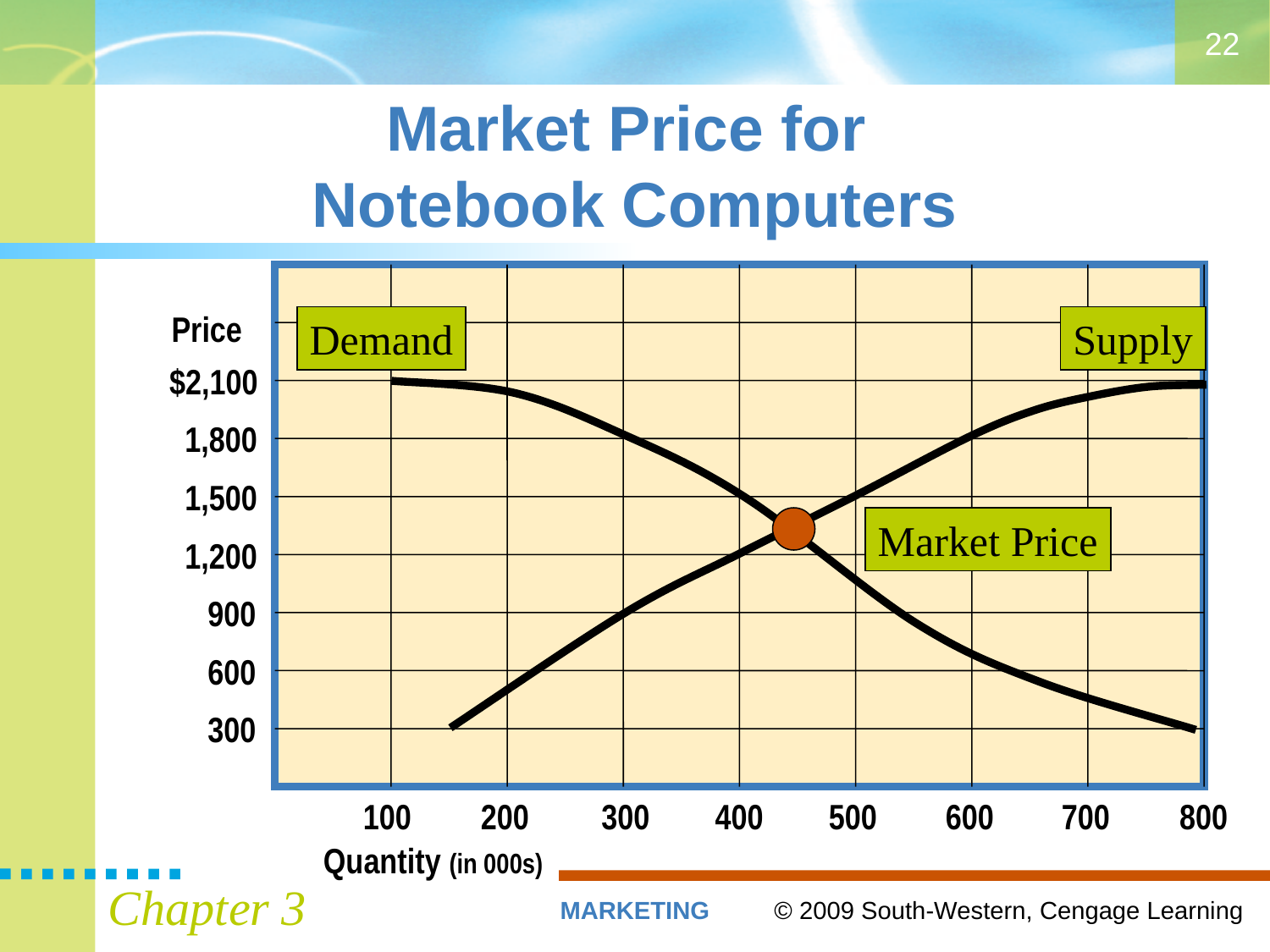

22
# Market Price for Notebook Computers

Price

$2,100

1,800

1,500

1,200

900

600

300

100
200
300
400
500
600
700
Quantity (in 000s)
800
Demand

Supply

Market Price
Chapter 3